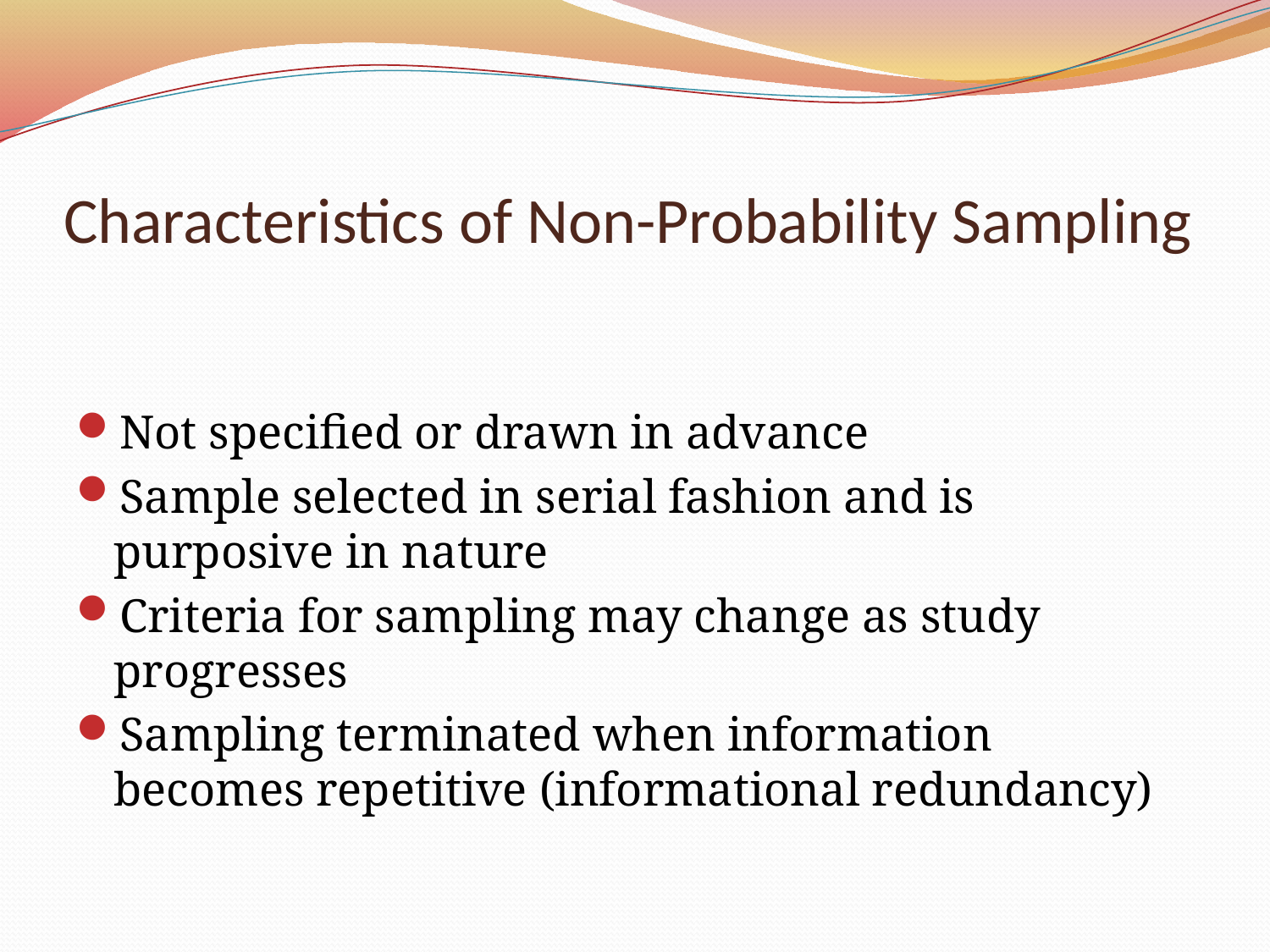

# Characteristics of Non-Probability Sampling

Not specified or drawn in advance
Sample selected in serial fashion and is purposive in nature
Criteria for sampling may change as study progresses
Sampling terminated when information becomes repetitive (informational redundancy)